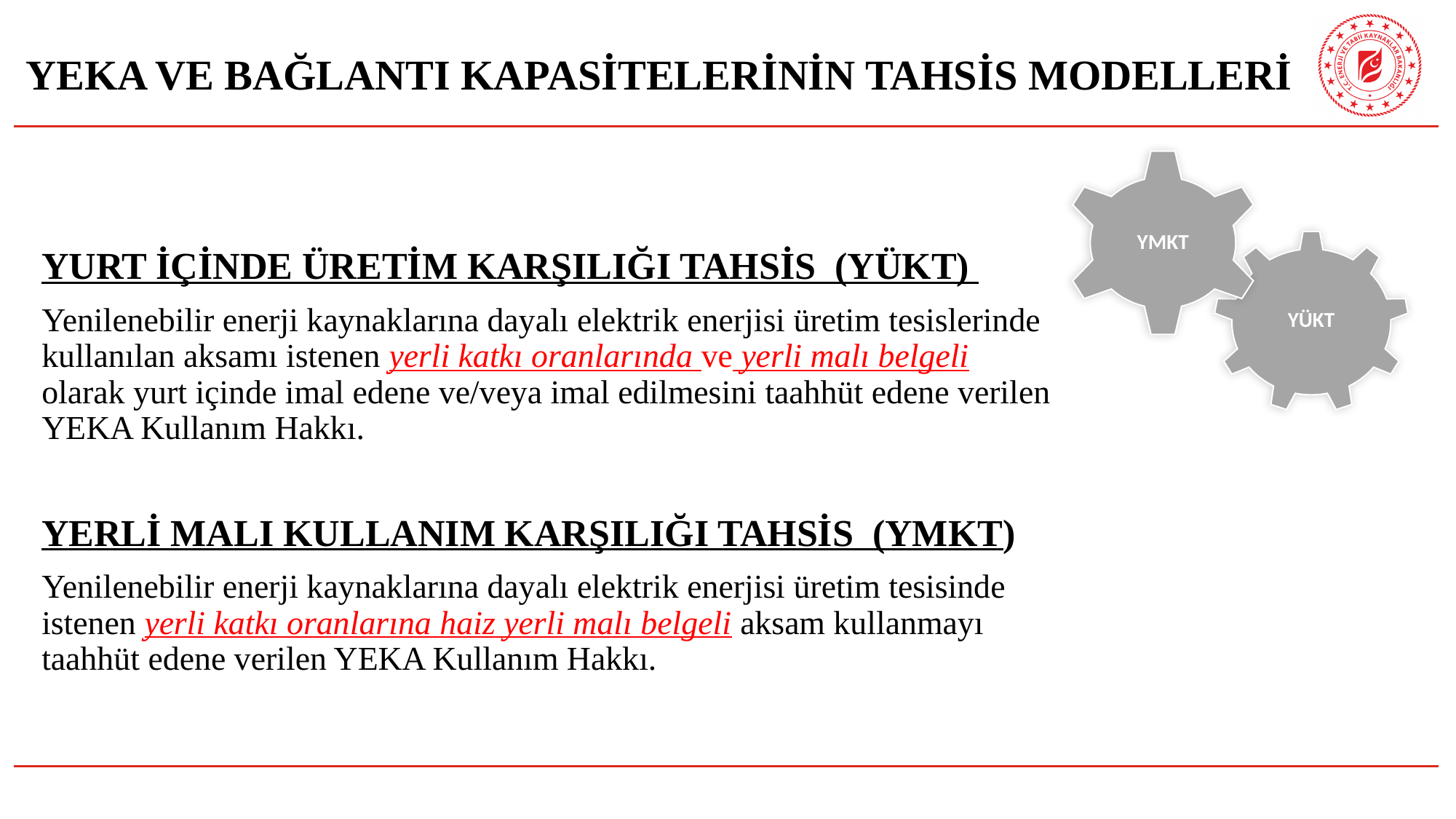

# YEKA VE BAĞLANTI KAPASİTELERİNİN TAHSİS MODELLERİ

YMKT

YURT İÇİNDE ÜRETİM KARŞILIĞI TAHSİS  (YÜKT)
Yenilenebilir enerji kaynaklarına dayalı elektrik enerjisi üretim tesislerinde kullanılan aksamı istenen yerli katkı oranlarında ve yerli malı belgeli olarak yurt içinde imal edene ve/veya imal edilmesini taahhüt edene verilen YEKA Kullanım Hakkı.

YERLİ MALI KULLANIM KARŞILIĞI TAHSİS  (YMKT)
Yenilenebilir enerji kaynaklarına dayalı elektrik enerjisi üretim tesisinde istenen yerli katkı oranlarına haiz yerli malı belgeli aksam kullanmayı taahhüt edene verilen YEKA Kullanım Hakkı.

YÜKT